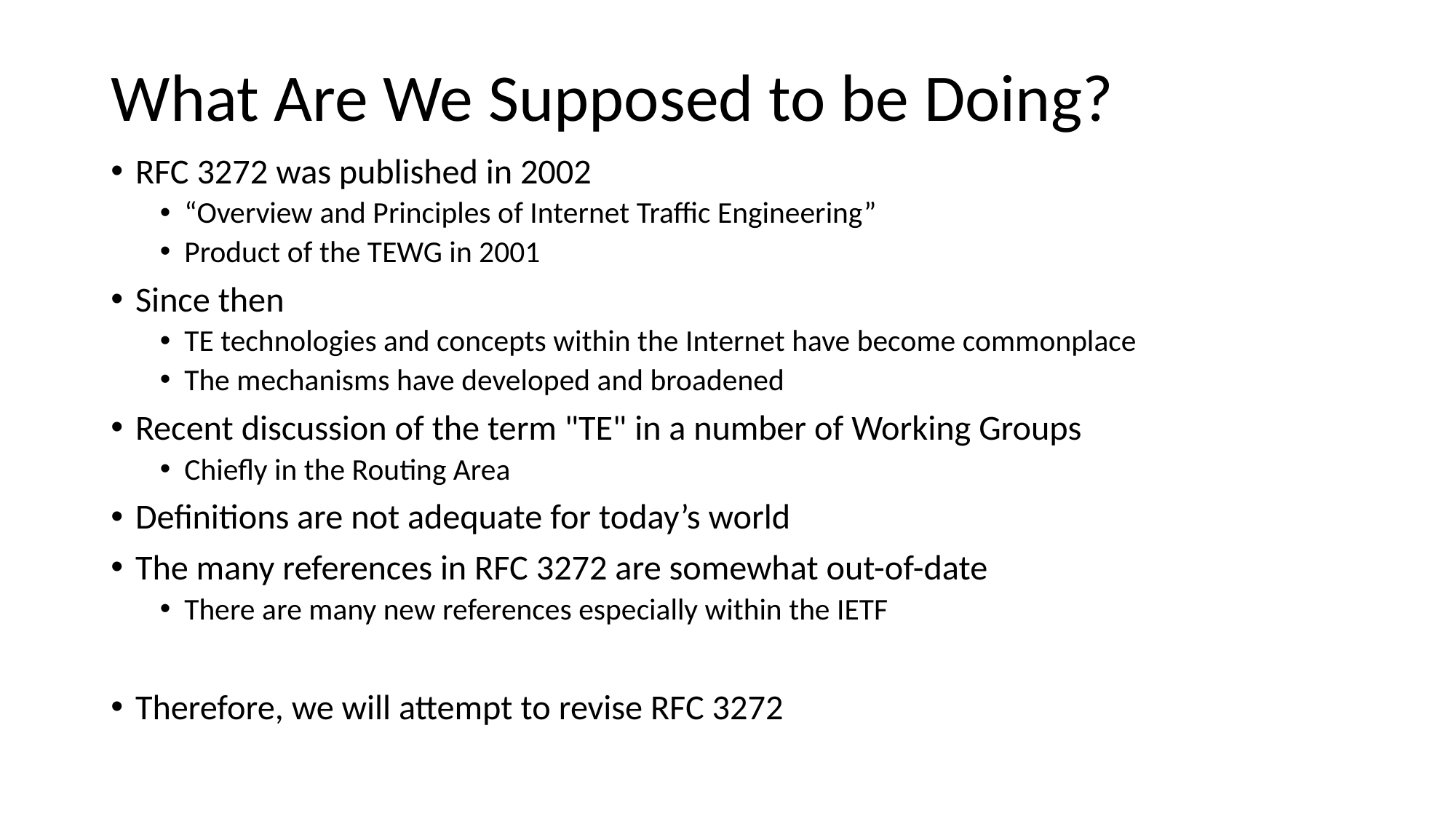

# What Are We Supposed to be Doing?
RFC 3272 was published in 2002
“Overview and Principles of Internet Traffic Engineering”
Product of the TEWG in 2001
Since then
TE technologies and concepts within the Internet have become commonplace
The mechanisms have developed and broadened
Recent discussion of the term "TE" in a number of Working Groups
Chiefly in the Routing Area
Definitions are not adequate for today’s world
The many references in RFC 3272 are somewhat out-of-date
There are many new references especially within the IETF

Therefore, we will attempt to revise RFC 3272